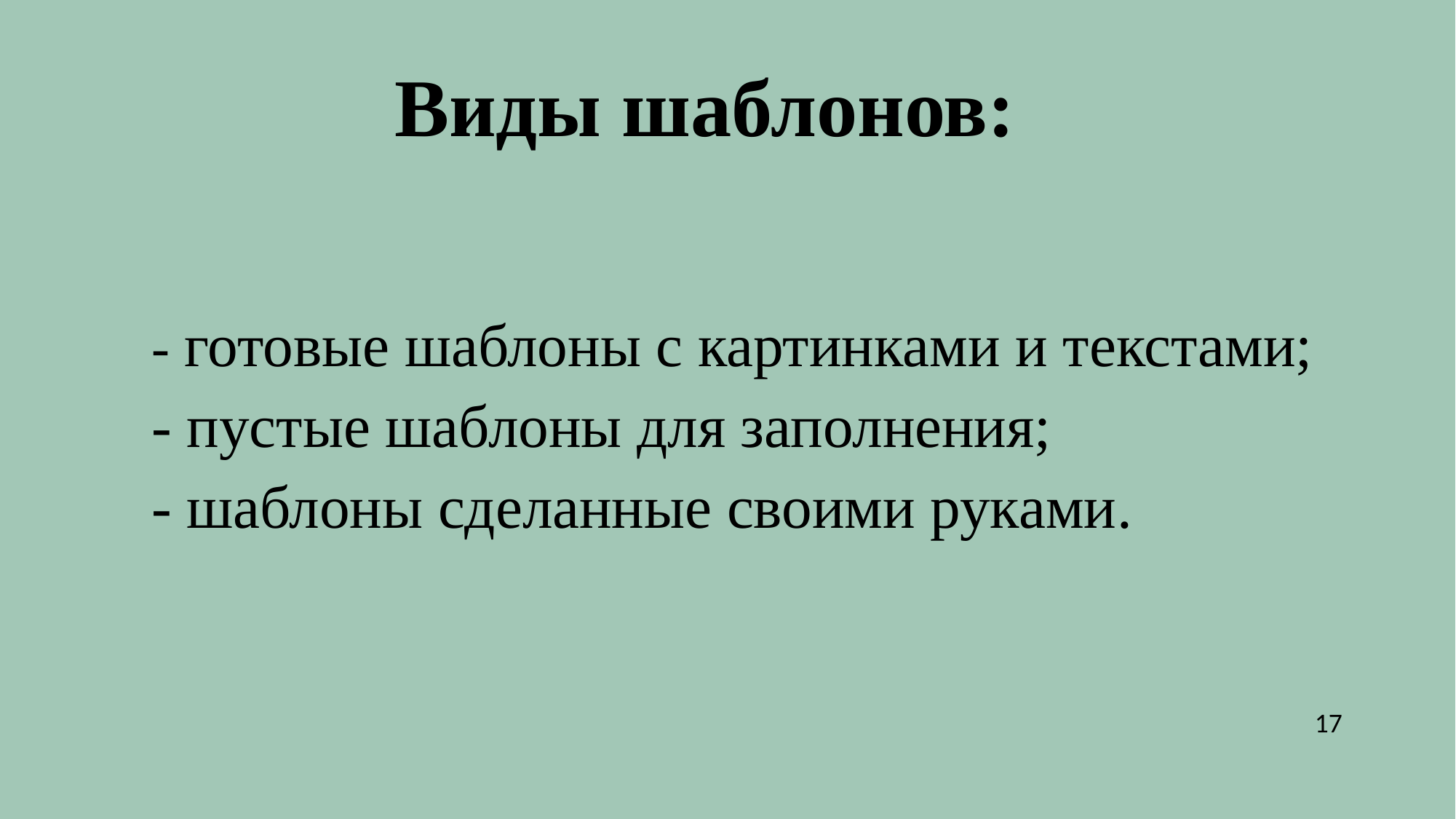

# Виды шаблонов:

- готовые шаблоны с картинками и текстами;
- пустые шаблоны для заполнения;
- шаблоны сделанные своими руками.
17